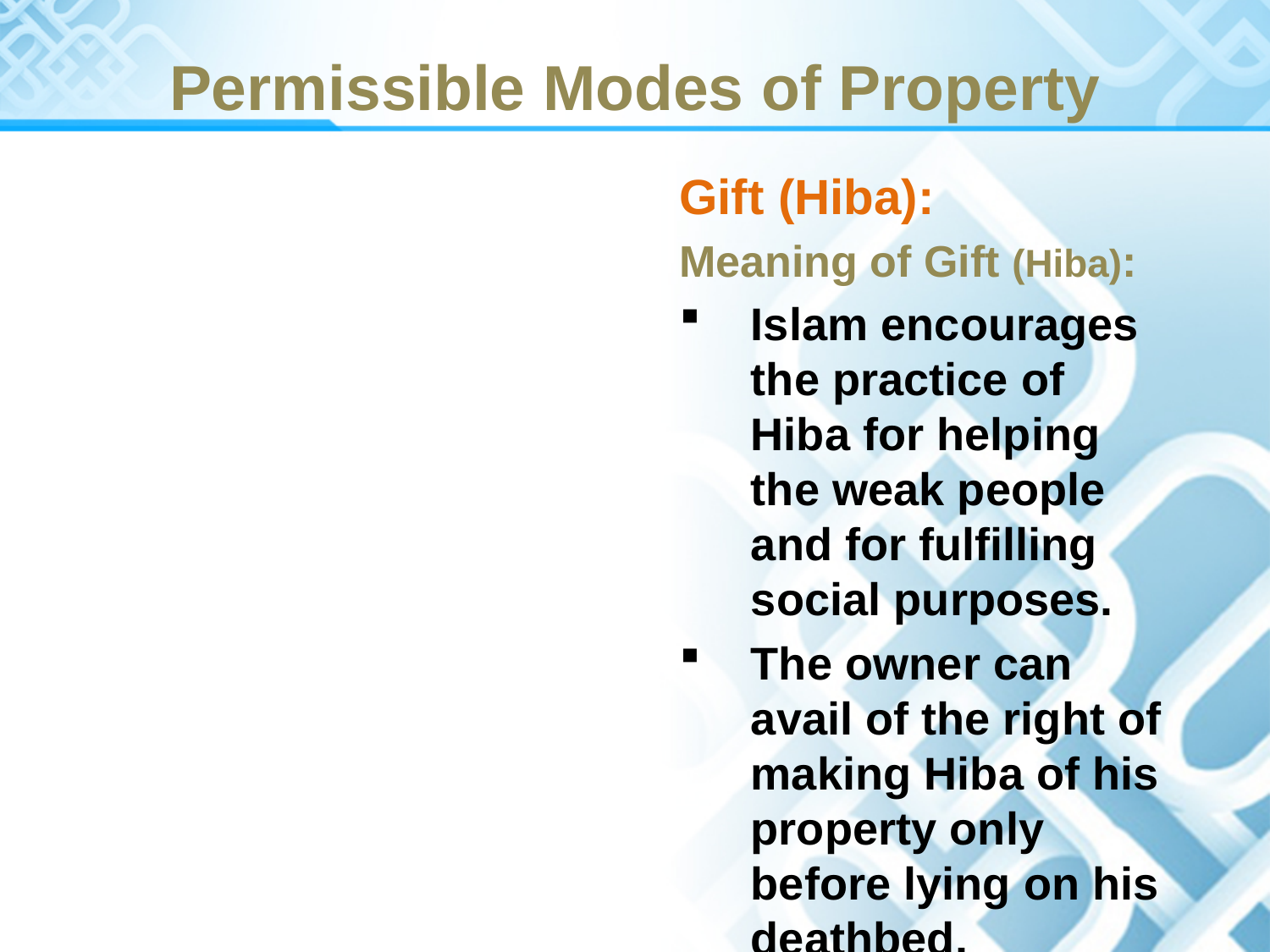

Permissible Modes of Property
Gift (Hiba):
Meaning of Gift (Hiba):
Islam encourages the practice of Hiba for helping the weak people and for fulfilling social purposes.
The owner can avail of the right of making Hiba of his property only before lying on his deathbed.